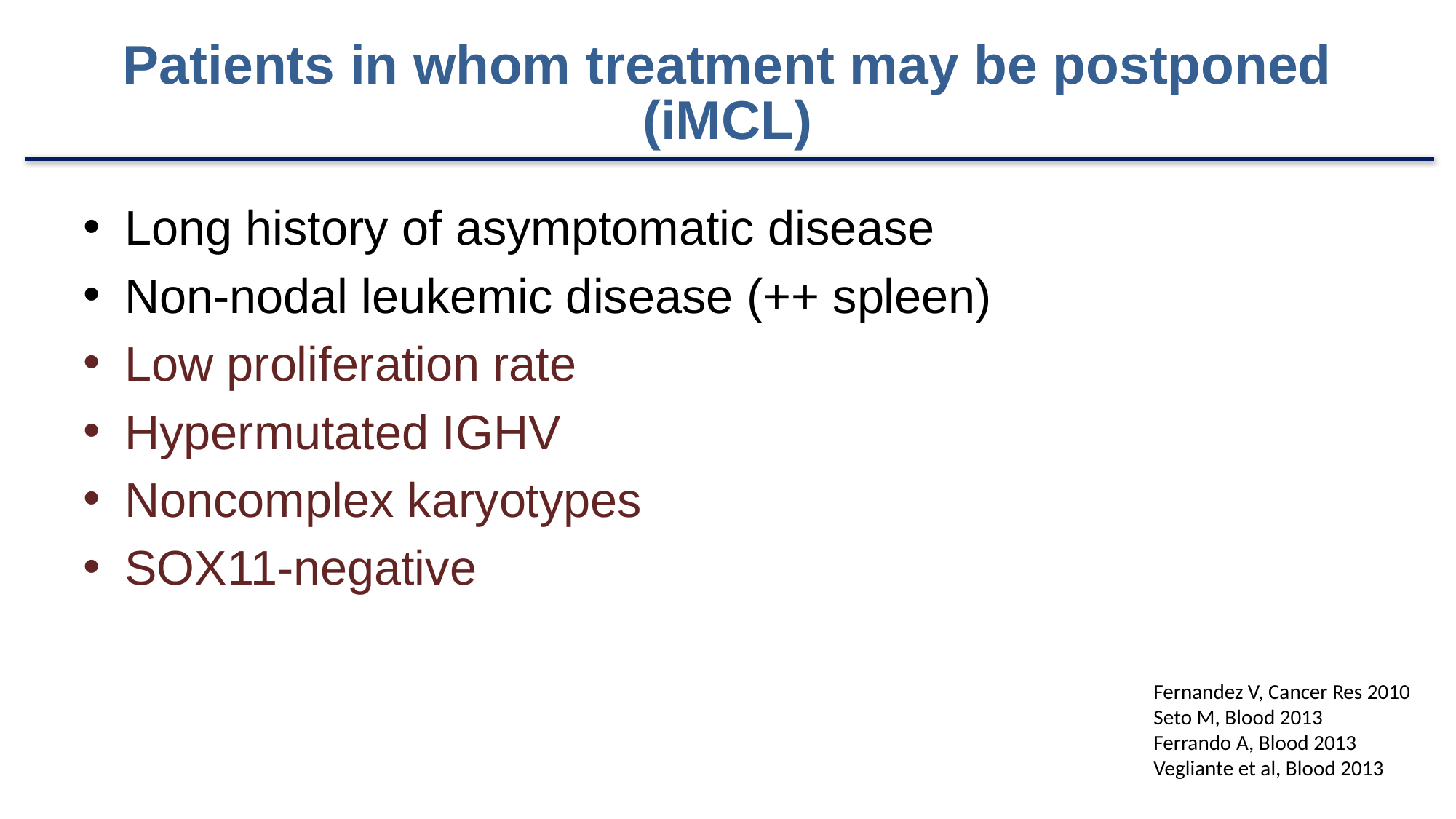

# Patients in whom treatment may be postponed (iMCL)
Long history of asymptomatic disease
Non-nodal leukemic disease (++ spleen)
Low proliferation rate
Hypermutated IGHV
Noncomplex karyotypes
SOX11-negative
Fernandez V, Cancer Res 2010
Seto M, Blood 2013
Ferrando A, Blood 2013
Vegliante et al, Blood 2013